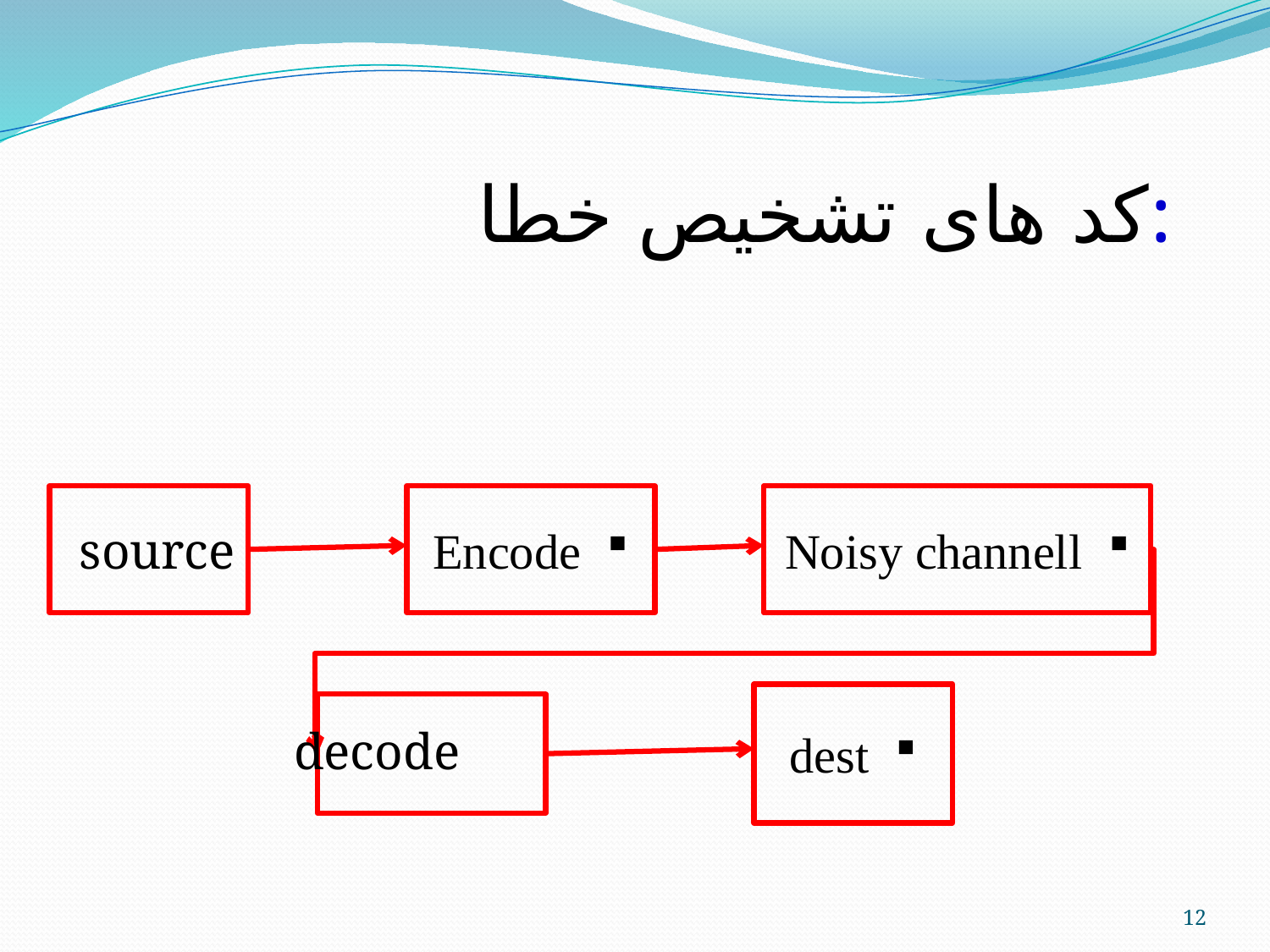

کد های تشخیص خطا:
source
Encode
Noisy channell
dest

decode

12